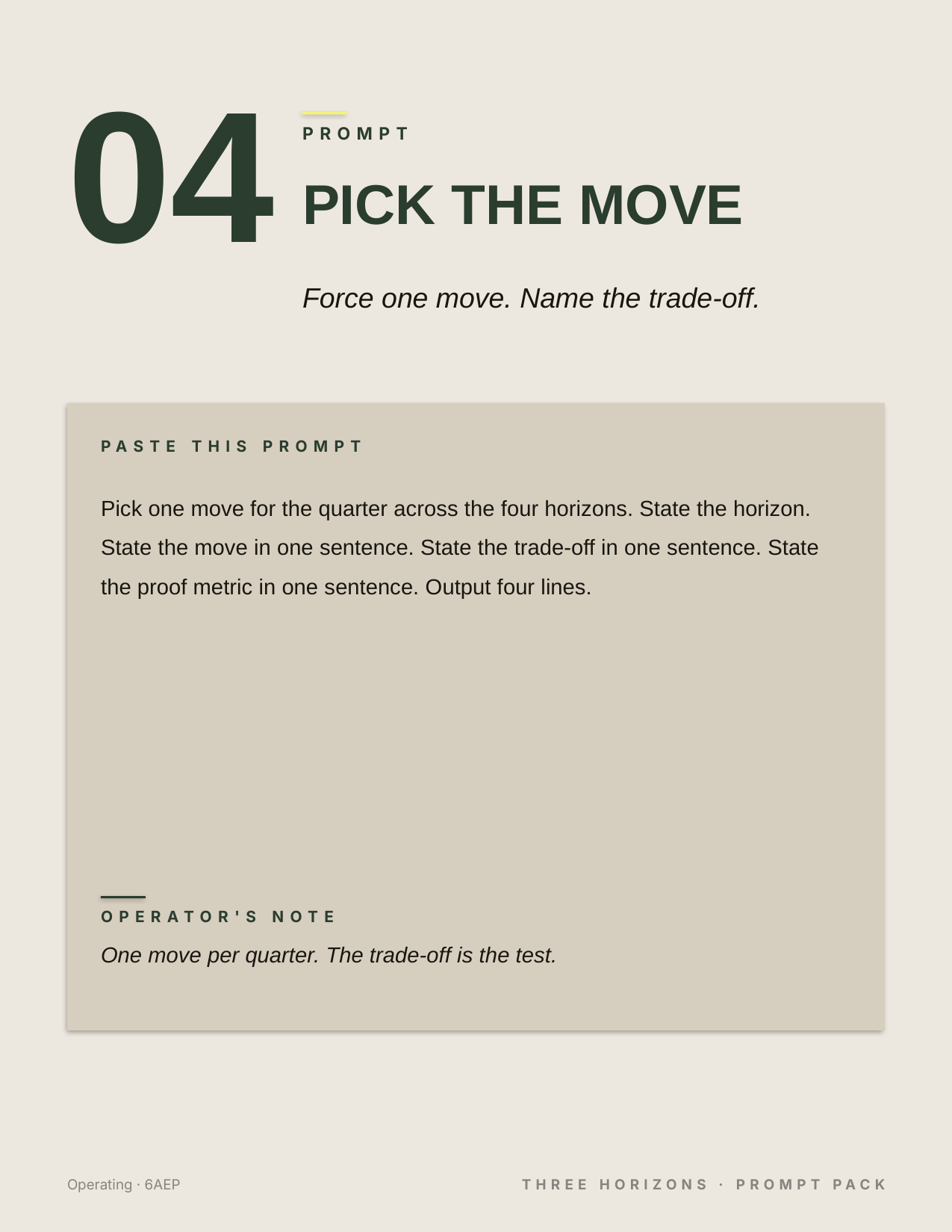

04

PROMPT
PICK THE MOVE
Force one move. Name the trade-off.

PASTE THIS PROMPT
Pick one move for the quarter across the four horizons. State the horizon. State the move in one sentence. State the trade-off in one sentence. State the proof metric in one sentence. Output four lines.

OPERATOR'S NOTE
One move per quarter. The trade-off is the test.
Operating · 6AEP
THREE HORIZONS · PROMPT PACK